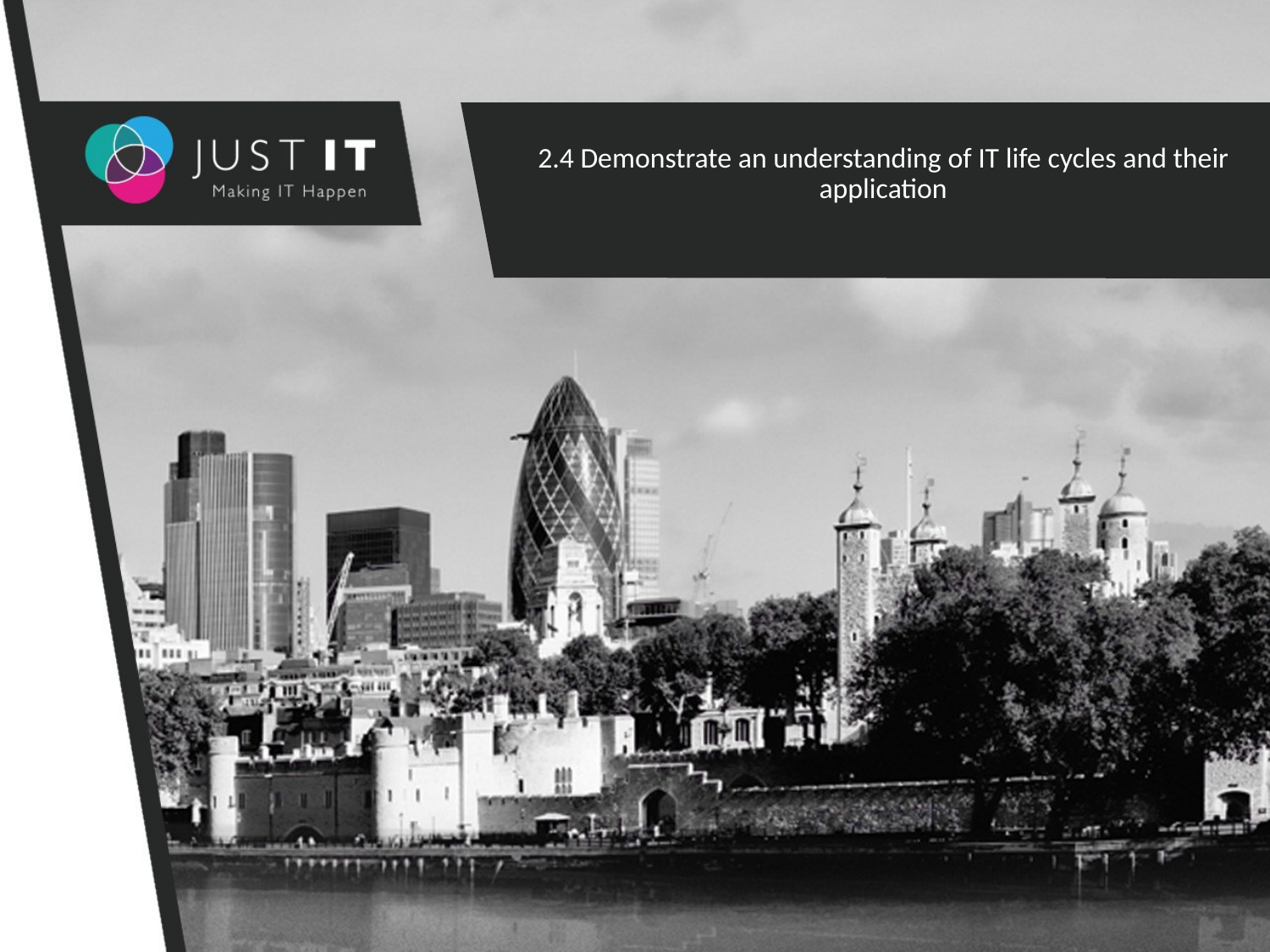

# 2.4 Demonstrate an understanding of IT life cycles and their application